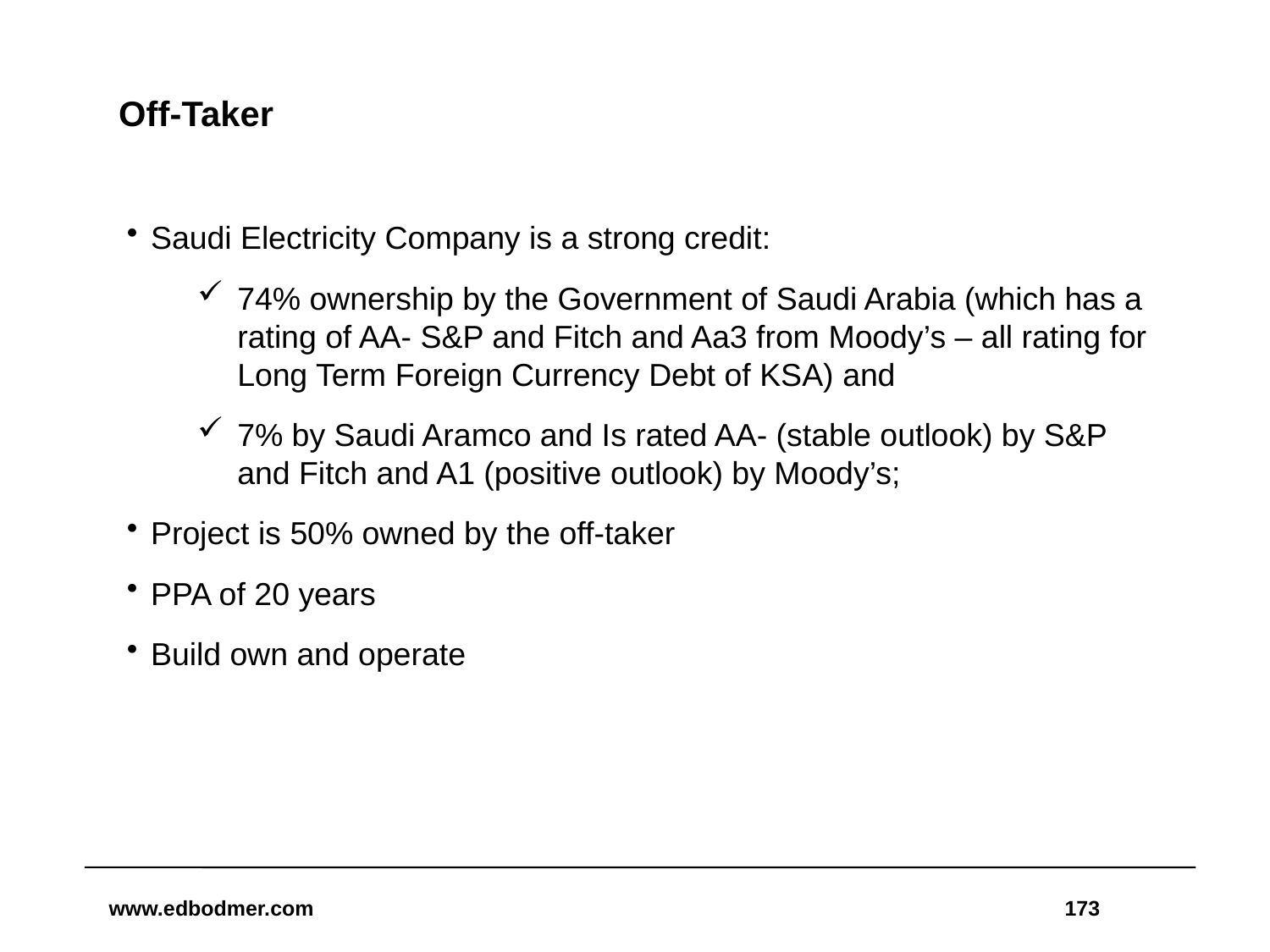

# Off-Taker
Saudi Electricity Company is a strong credit:
74% ownership by the Government of Saudi Arabia (which has a rating of AA- S&P and Fitch and Aa3 from Moody’s – all rating for Long Term Foreign Currency Debt of KSA) and
7% by Saudi Aramco and Is rated AA- (stable outlook) by S&P and Fitch and A1 (positive outlook) by Moody’s;
Project is 50% owned by the off-taker
PPA of 20 years
Build own and operate